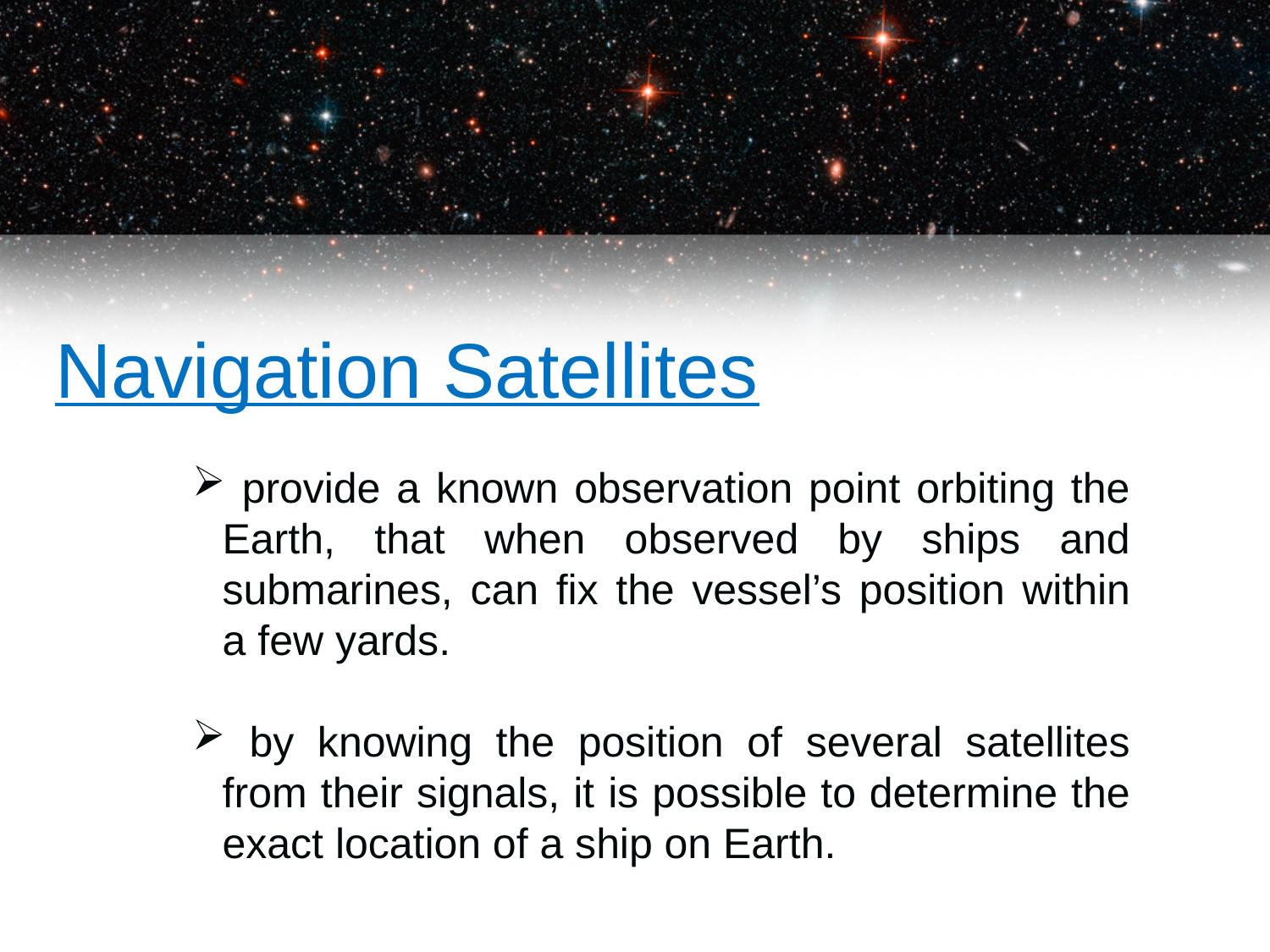

# Navigation Satellites
 provide a known observation point orbiting the Earth, that when observed by ships and submarines, can fix the vessel’s position within a few yards.

 by knowing the position of several satellites from their signals, it is possible to determine the exact location of a ship on Earth.